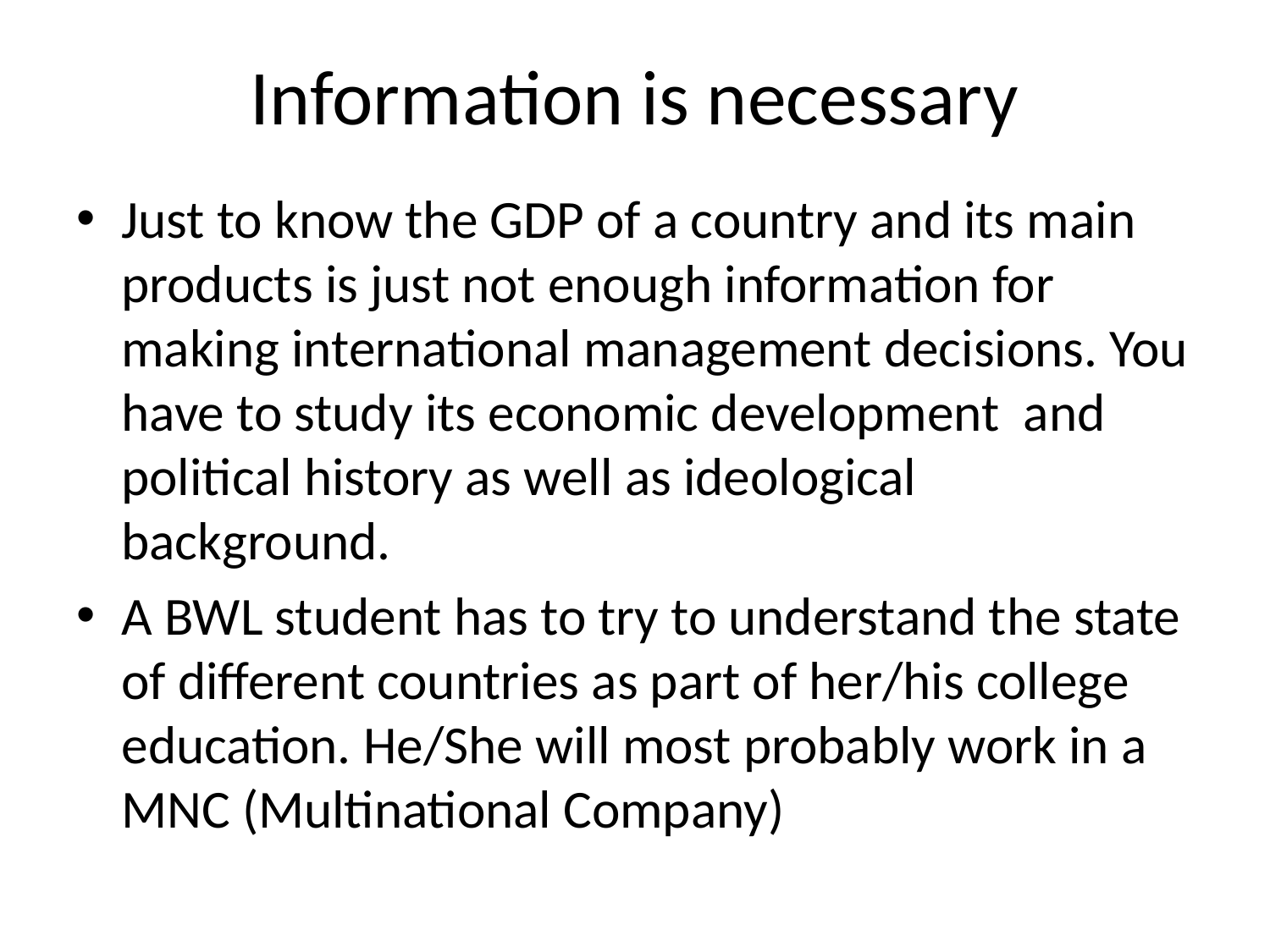

# Information is necessary
Just to know the GDP of a country and its main products is just not enough information for making international management decisions. You have to study its economic development  and political history as well as ideological background.
A BWL student has to try to understand the state of different countries as part of her/his college education. He/She will most probably work in a MNC (Multinational Company)